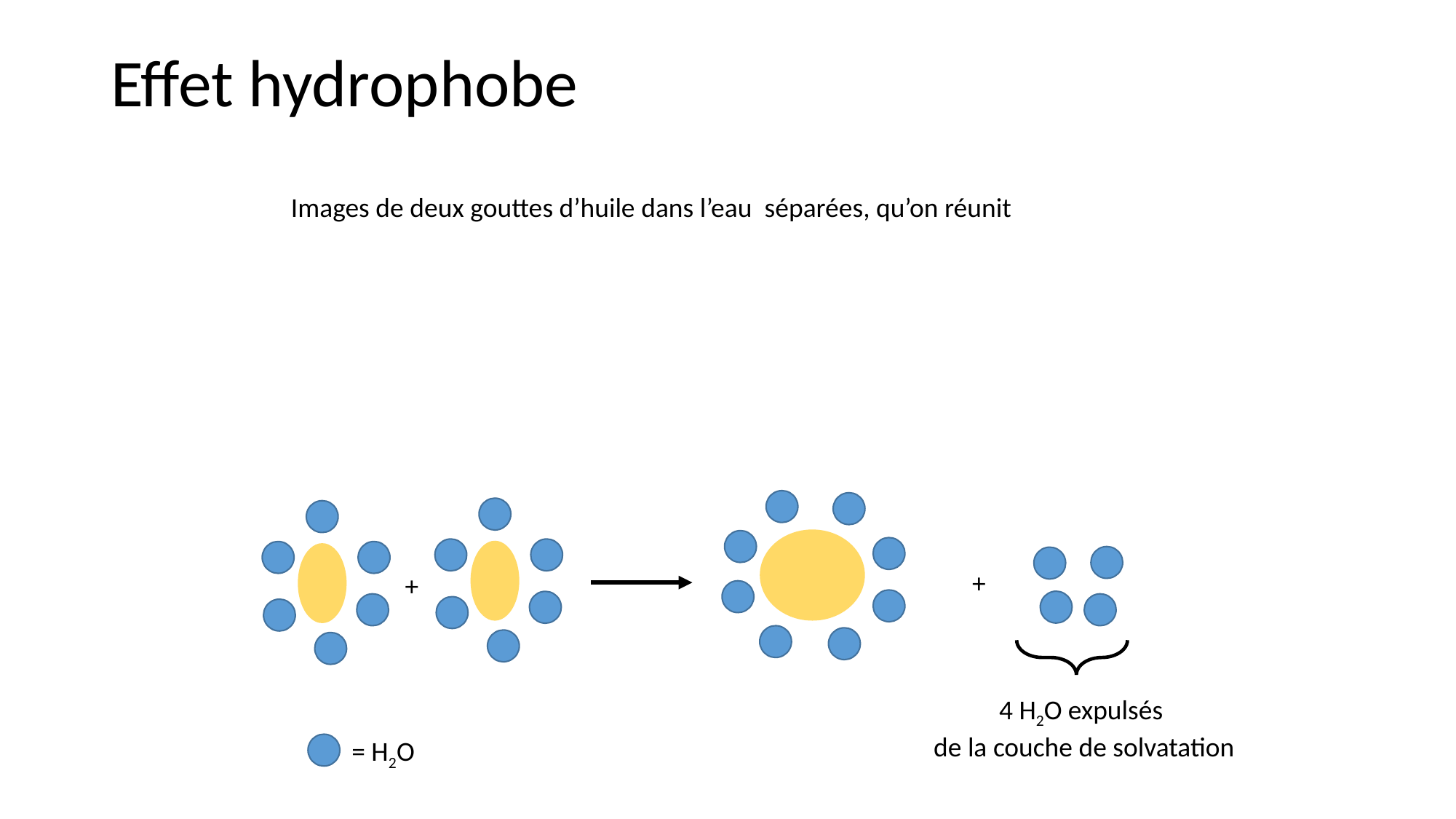

Effet hydrophobe
Images de deux gouttes d’huile dans l’eau  séparées, qu’on réunit

+
+

4 H2O expulsés
de la couche de solvatation
= H2O